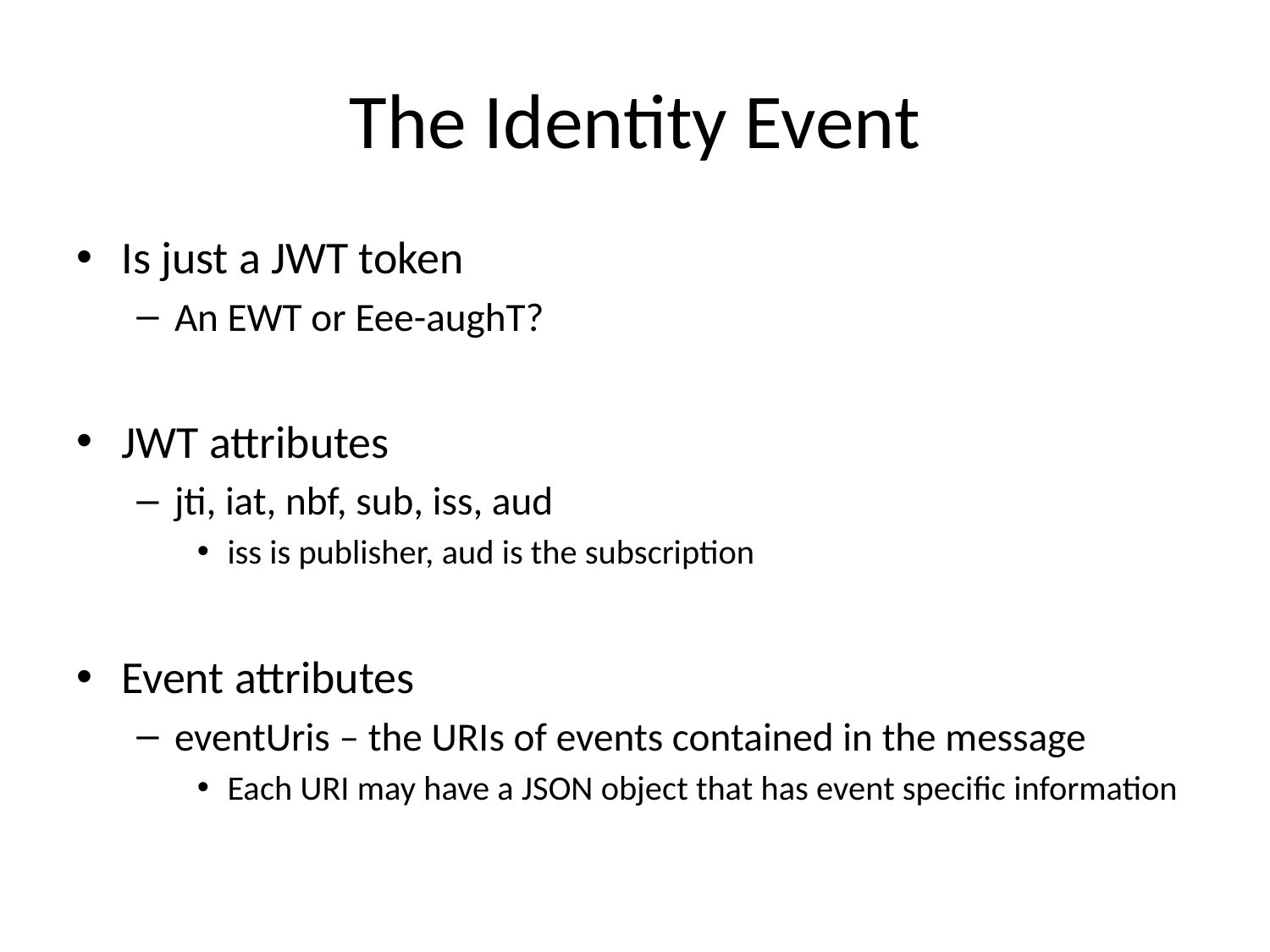

# The Identity Event
Is just a JWT token
An EWT or Eee-aughT?

JWT attributes
jti, iat, nbf, sub, iss, aud
iss is publisher, aud is the subscription

Event attributes
eventUris – the URIs of events contained in the message
Each URI may have a JSON object that has event specific information